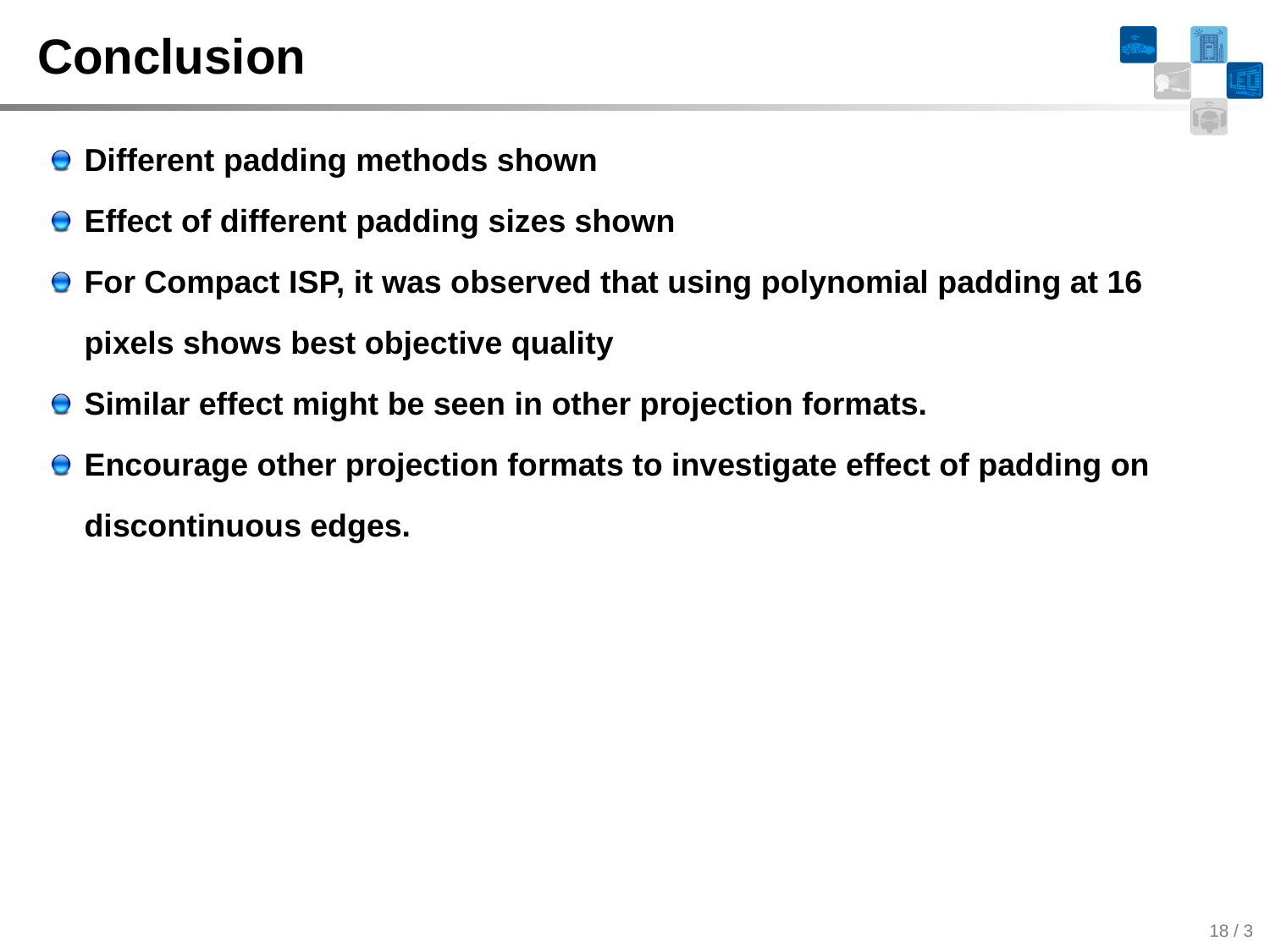

# Conclusion
Different padding methods shown
Effect of different padding sizes shown
For Compact ISP, it was observed that using polynomial padding at 16 pixels shows best objective quality
Similar effect might be seen in other projection formats.
Encourage other projection formats to investigate effect of padding on discontinuous edges.
18 / 3